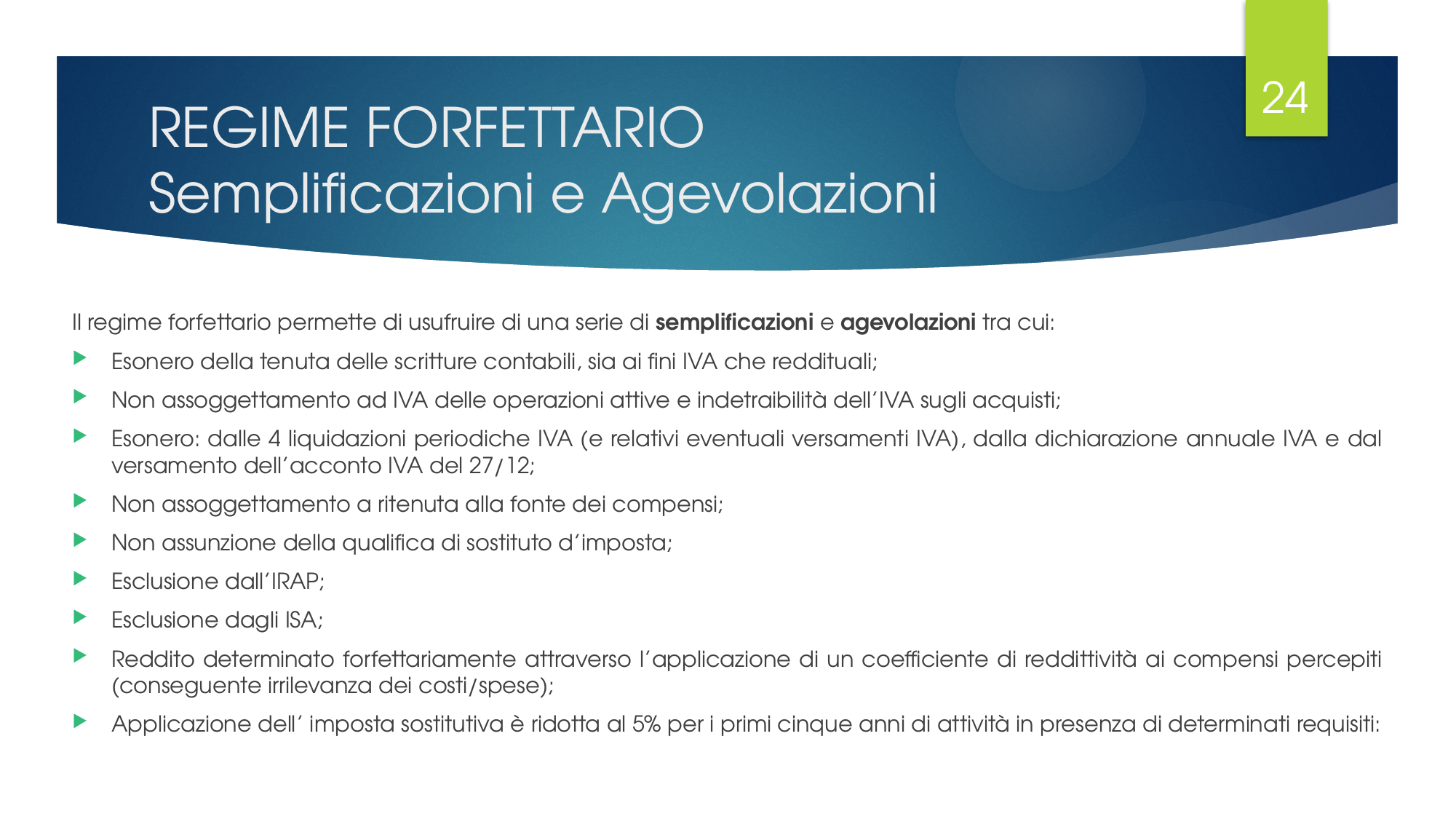

24
# REGIME FORFETTARIO Semplificazioni e Agevolazioni
Il regime forfettario permette di usufruire di una serie di semplificazioni e agevolazioni tra cui:
Esonero della tenuta delle scritture contabili, sia ai fini IVA che reddituali;
Non assoggettamento ad IVA delle operazioni attive e indetraibilità dell’IVA sugli acquisti;
Esonero: dalle 4 liquidazioni periodiche IVA (e relativi eventuali versamenti IVA), dalla dichiarazione annuale IVA e dal versamento dell’acconto IVA del 27/12;
Non assoggettamento a ritenuta alla fonte dei compensi;
Non assunzione della qualifica di sostituto d’imposta;
Esclusione dall’IRAP;
Esclusione dagli ISA;
Reddito determinato forfettariamente attraverso l’applicazione di un coefficiente di reddittività ai compensi percepiti (conseguente irrilevanza dei costi/spese);
Applicazione dell’ imposta sostitutiva è ridotta al 5% per i primi cinque anni di attività in presenza di determinati requisiti: